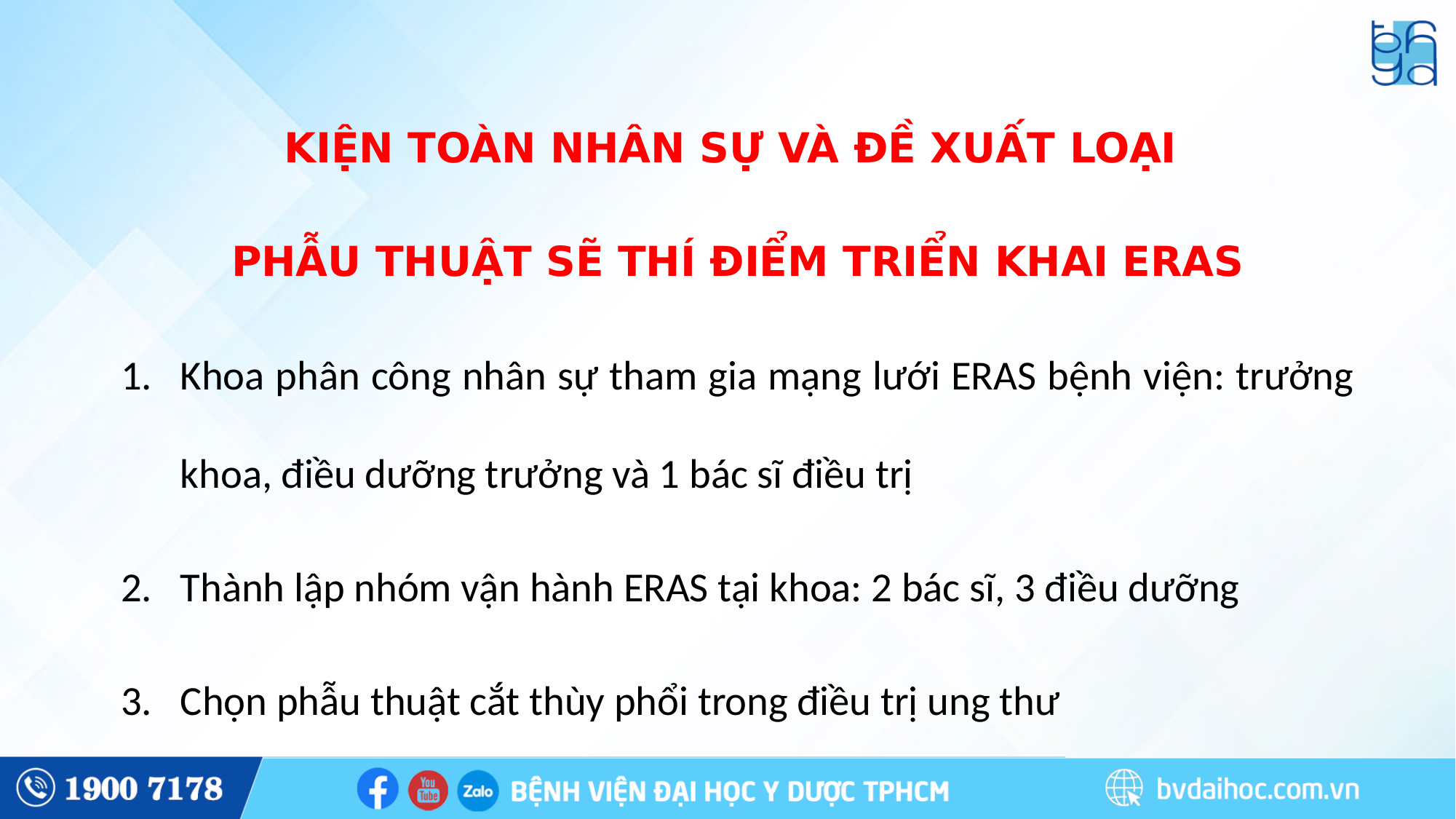

KIỆN TOÀN NHÂN SỰ VÀ ĐỀ XUẤT LOẠI
PHẪU THUẬT SẼ THÍ ĐIỂM TRIỂN KHAI ERAS
Khoa phân công nhân sự tham gia mạng lưới ERAS bệnh viện: trưởng khoa, điều dưỡng trưởng và 1 bác sĩ điều trị
Thành lập nhóm vận hành ERAS tại khoa: 2 bác sĩ, 3 điều dưỡng
Chọn phẫu thuật cắt thùy phổi trong điều trị ung thư